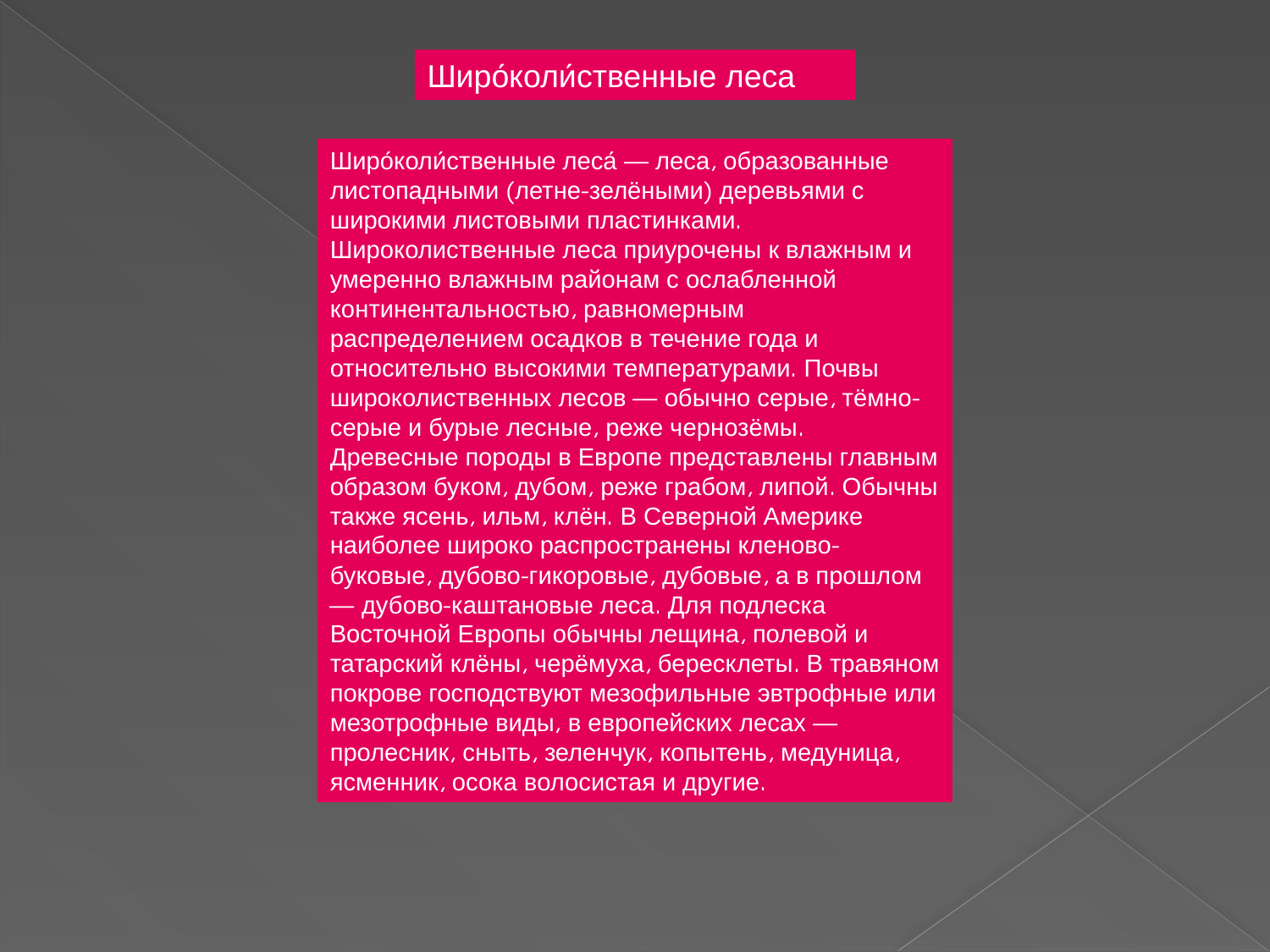

Широ́коли́ственные леса
Широ́коли́ственные леса́ — леса, образованные листопадными (летне-зелёными) деревьями с широкими листовыми пластинками.
Широколиственные леса приурочены к влажным и умеренно влажным районам с ослабленной континентальностью, равномерным распределением осадков в течение года и относительно высокими температурами. Почвы широколиственных лесов — обычно серые, тёмно-серые и бурые лесные, реже чернозёмы.
Древесные породы в Европе представлены главным образом буком, дубом, реже грабом, липой. Обычны также ясень, ильм, клён. В Северной Америке наиболее широко распространены кленово-буковые, дубово-гикоровые, дубовые, а в прошлом — дубово-каштановые леса. Для подлеска Восточной Европы обычны лещина, полевой и татарский клёны, черёмуха, бересклеты. В травяном покрове господствуют мезофильные эвтрофные или мезотрофные виды, в европейских лесах — пролесник, сныть, зеленчук, копытень, медуница, ясменник, осока волосистая и другие.